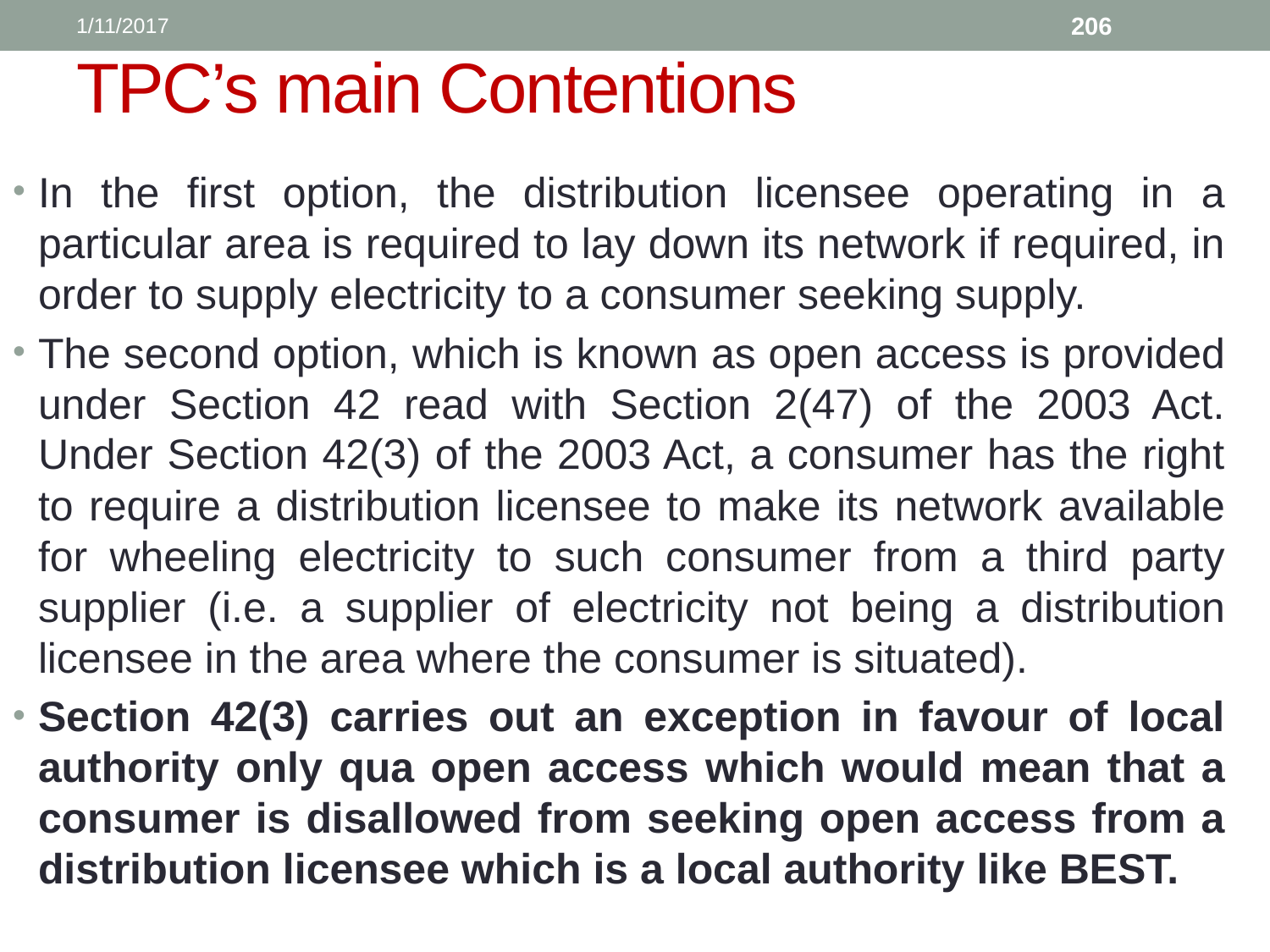

1/11/2017
206
# TPC’s main Contentions
In the first option, the distribution licensee operating in a particular area is required to lay down its network if required, in order to supply electricity to a consumer seeking supply.
The second option, which is known as open access is provided under Section 42 read with Section 2(47) of the 2003 Act. Under Section 42(3) of the 2003 Act, a consumer has the right to require a distribution licensee to make its network available for wheeling electricity to such consumer from a third party supplier (i.e. a supplier of electricity not being a distribution licensee in the area where the consumer is situated).
Section 42(3) carries out an exception in favour of local authority only qua open access which would mean that a consumer is disallowed from seeking open access from a distribution licensee which is a local authority like BEST.